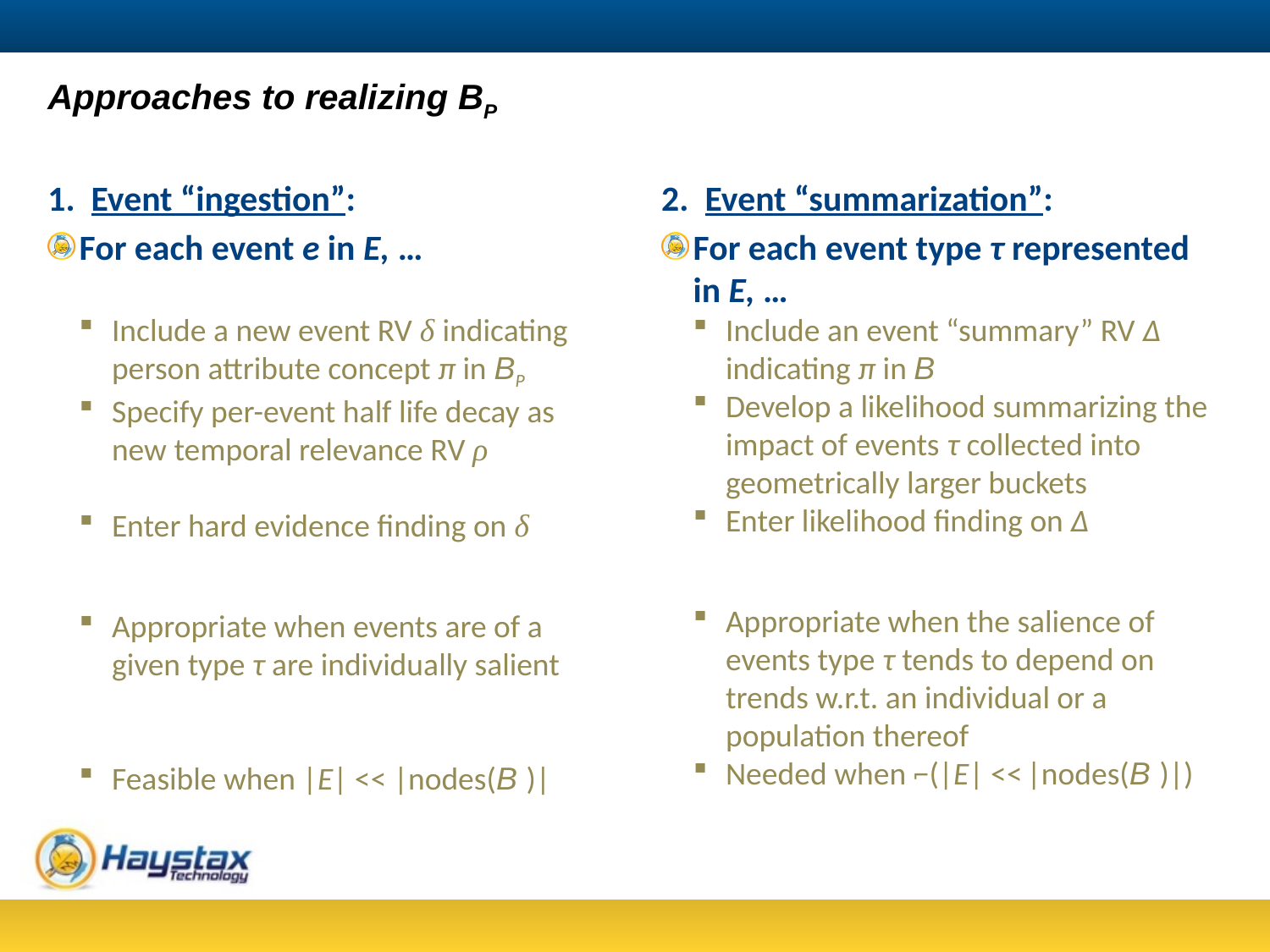

# Approaches to realizing BP
1.  Event “ingestion”:
For each event e in E, …
Include a new event RV δ indicating person attribute concept π in BP
Specify per-event half life decay as new temporal relevance RV ρ
Enter hard evidence finding on δ

Appropriate when events are of a given type τ are individually salient
Feasible when |E| << |nodes(B )|
2.  Event “summarization”:
For each event type τ represented in E, …
Include an event “summary” RV Δ indicating π in B
Develop a likelihood summarizing the impact of events τ collected into geometrically larger buckets
Enter likelihood finding on Δ

Appropriate when the salience of events type τ tends to depend on trends w.r.t. an individual or a population thereof
Needed when ⌐(|E| << |nodes(B )|)